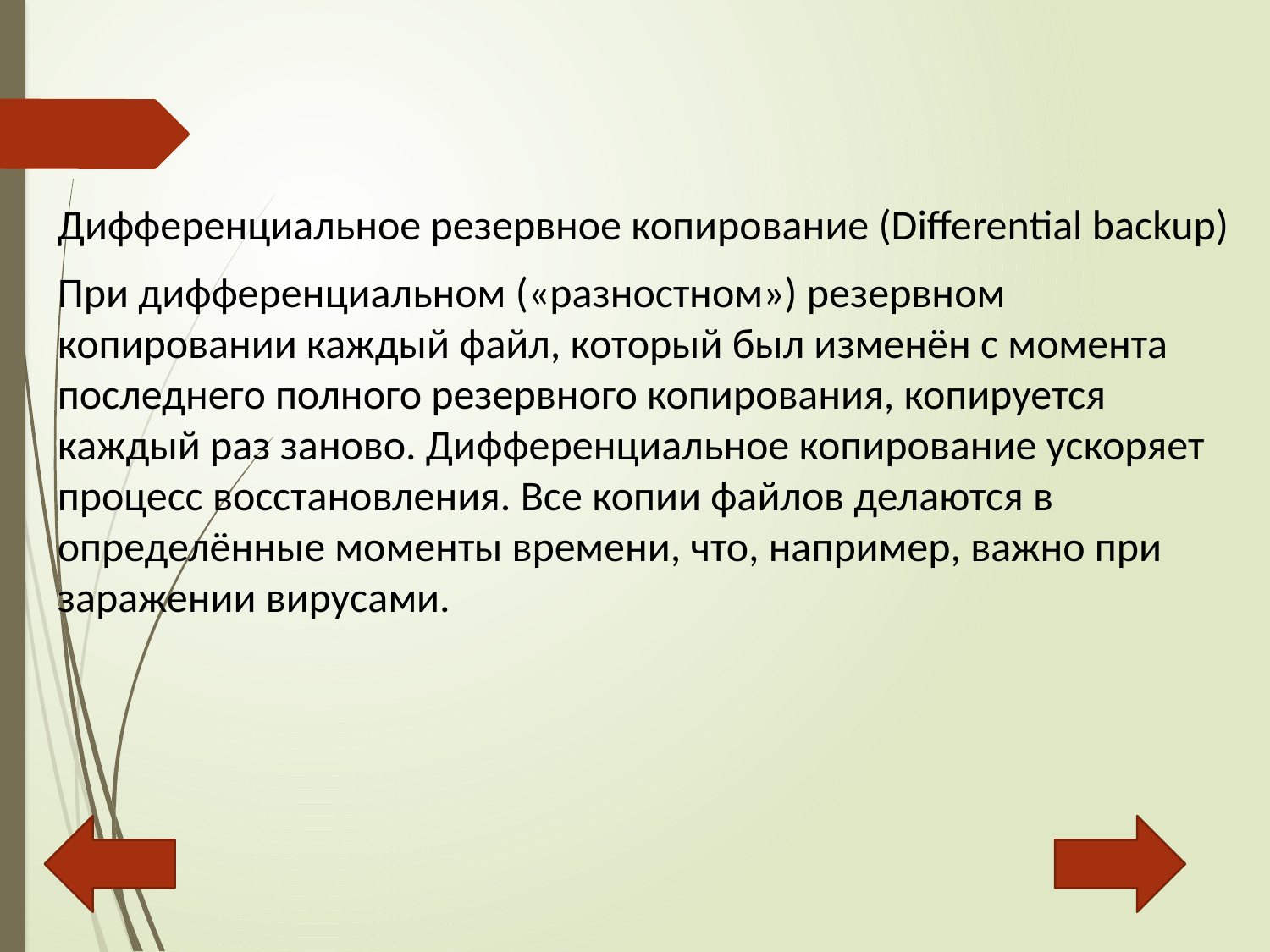

#
Дифференциальное резервное копирование (Differential backup)
При дифференциальном («разностном») резервном копировании каждый файл, который был изменён с момента последнего полного резервного копирования, копируется каждый раз заново. Дифференциальное копирование ускоряет процесс восстановления. Все копии файлов делаются в определённые моменты времени, что, например, важно при заражении вирусами.